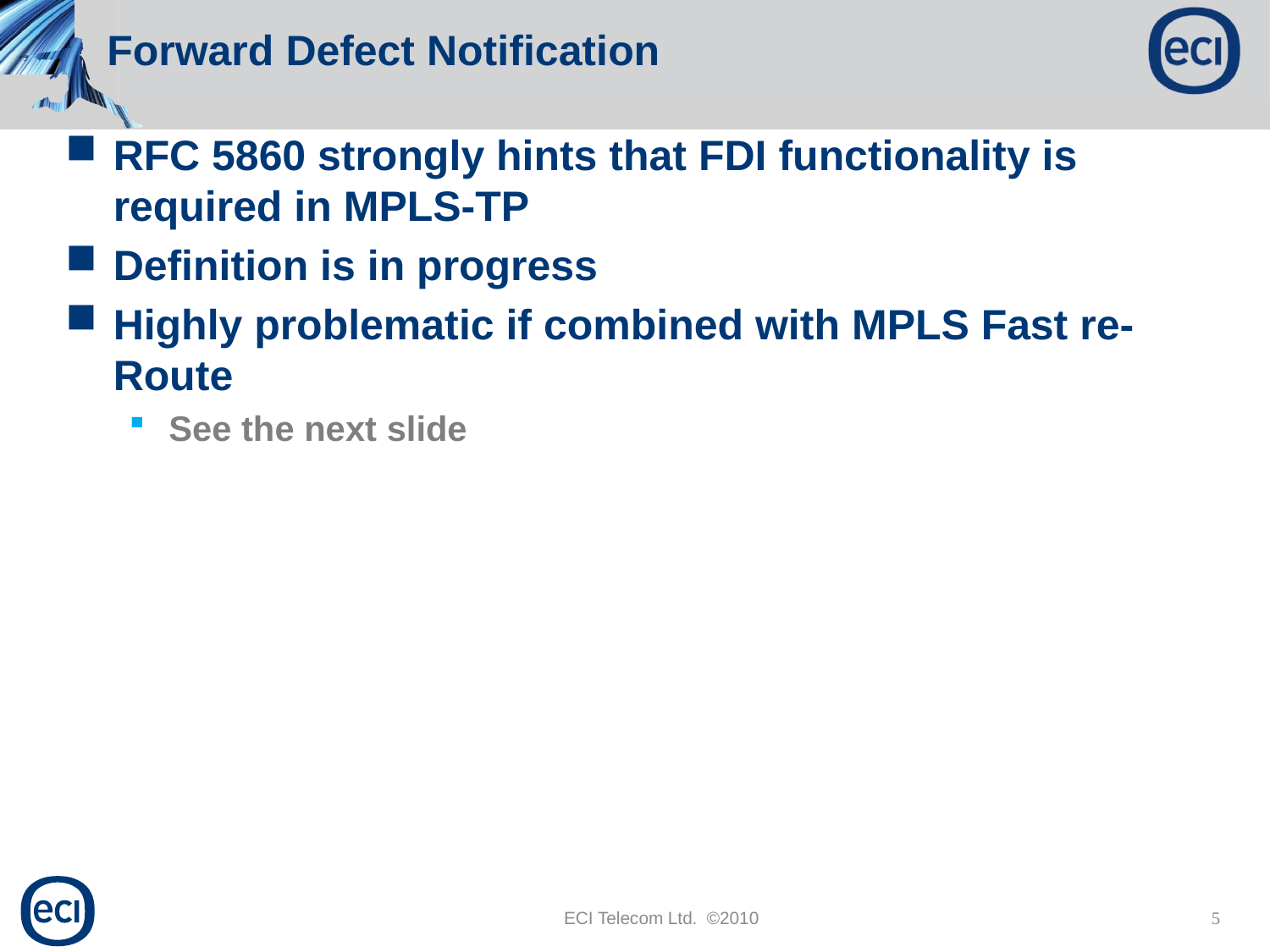

# Forward Defect Notification
RFC 5860 strongly hints that FDI functionality is required in MPLS-TP
Definition is in progress
Highly problematic if combined with MPLS Fast re-Route
See the next slide

ECI Telecom Ltd.  ©2010
5